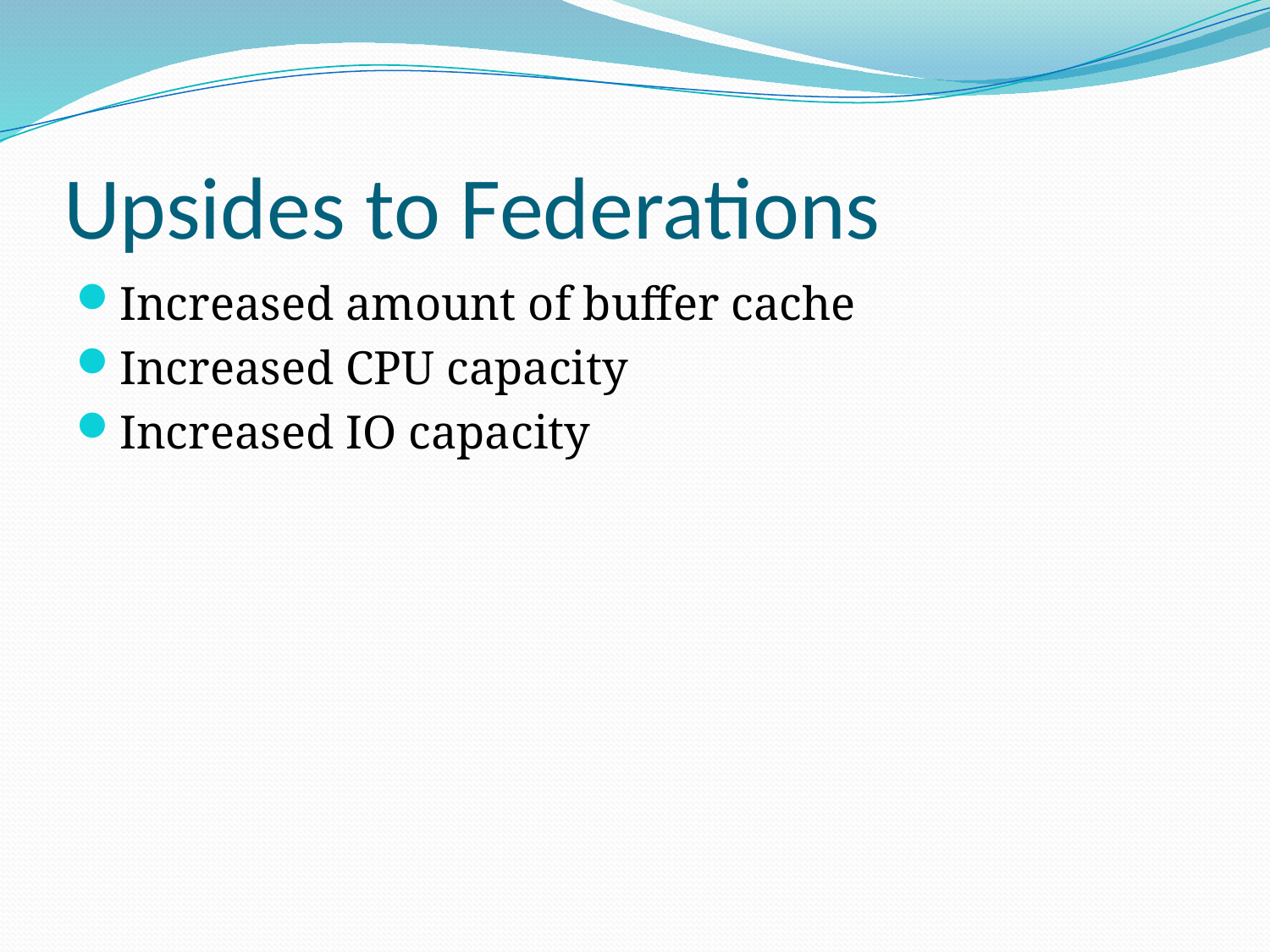

# Upsides to Federations
Increased amount of buffer cache
Increased CPU capacity
Increased IO capacity